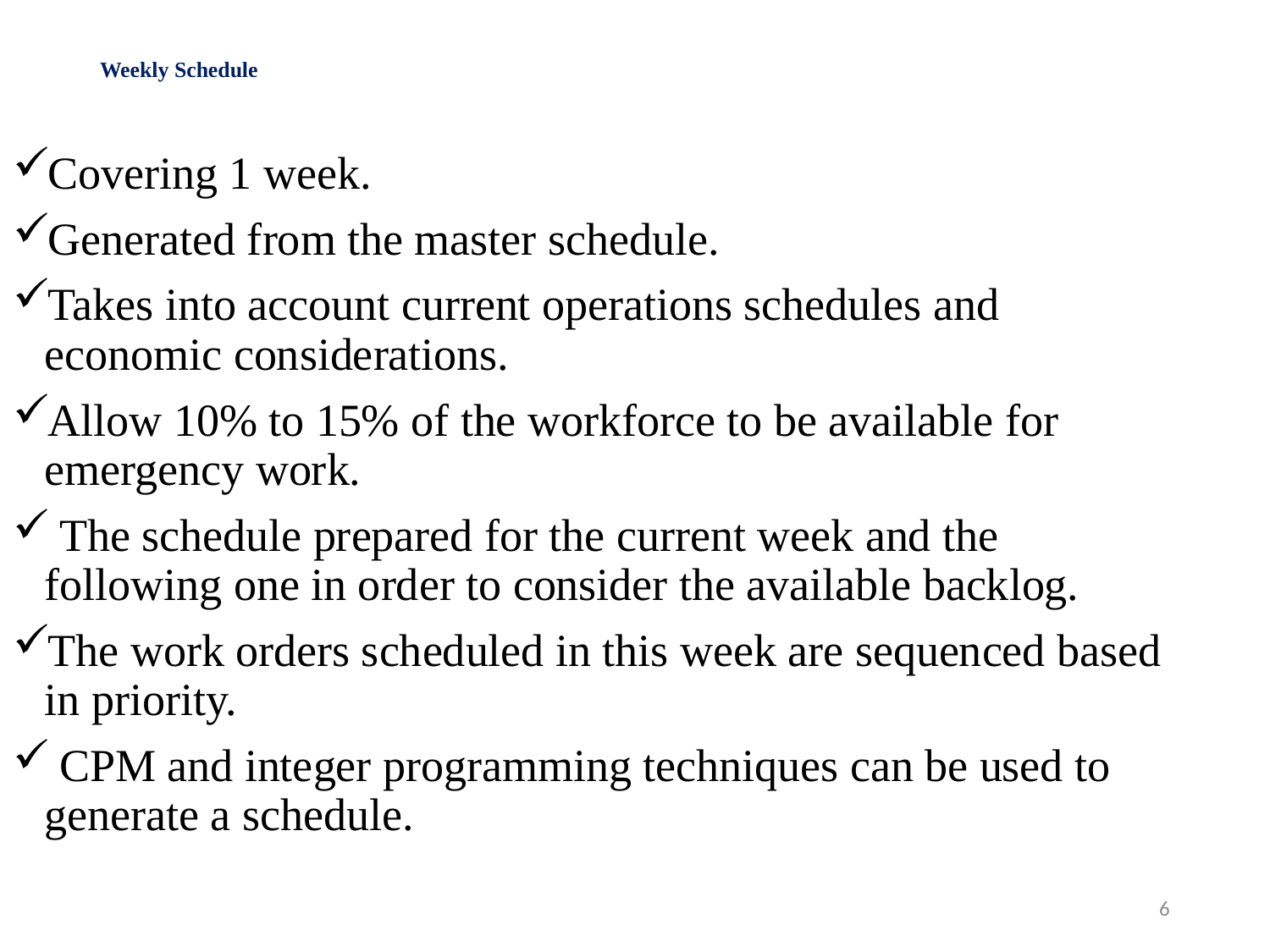

# Weekly Schedule
Covering 1 week.
Generated from the master schedule.
Takes into account current operations schedules and
economic considerations.
Allow 10% to 15% of the workforce to be available for
emergency work.
 The schedule prepared for the current week and the
following one in order to consider the available backlog.
The work orders scheduled in this week are sequenced based
in priority.
 CPM and integer programming techniques can be used to
generate a schedule.
6